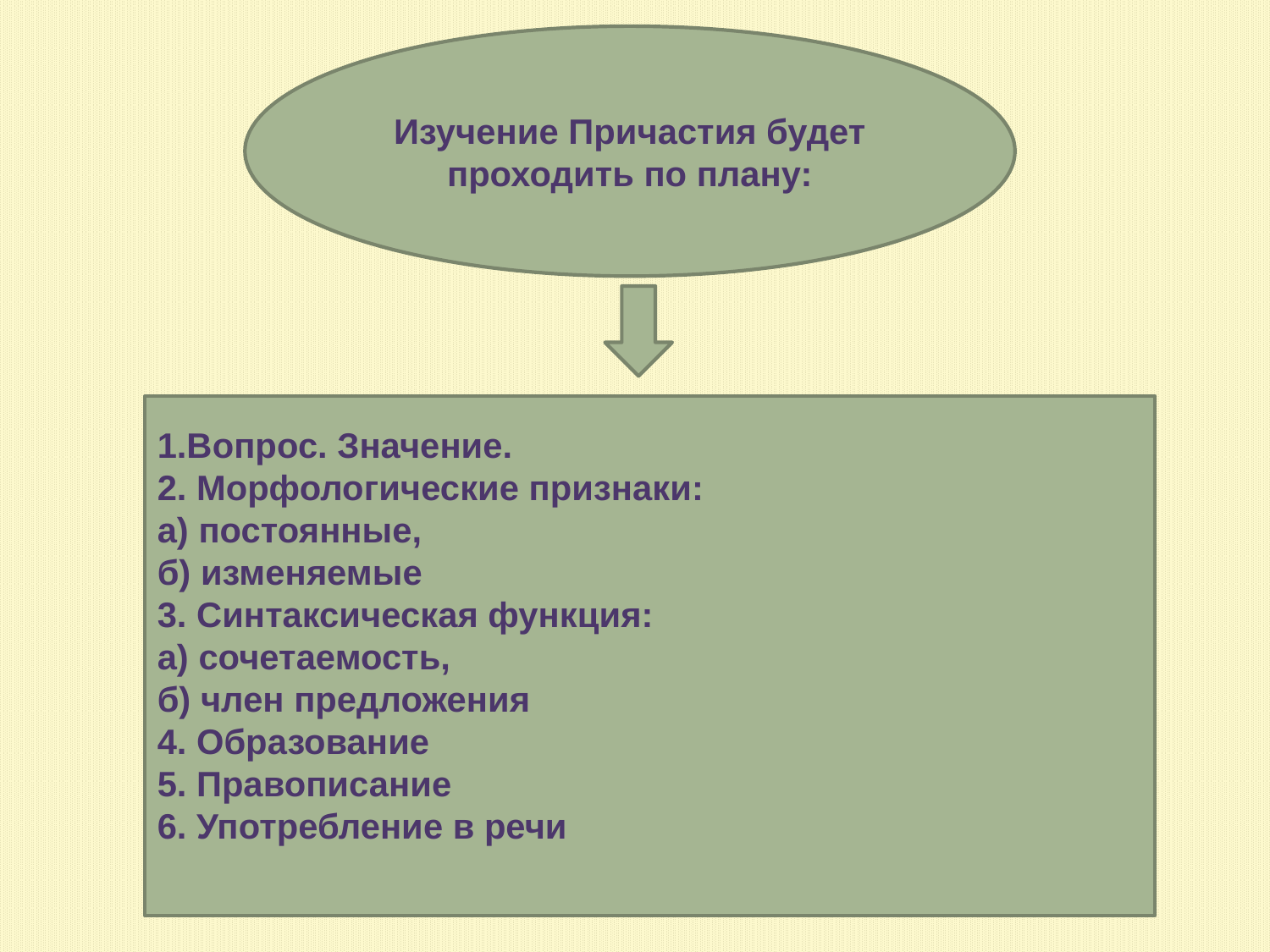

Изучение Причастия будет проходить по плану:

1.Вопрос. Значение.
2. Морфологические признаки:
а) постоянные,
б) изменяемые
3. Синтаксическая функция:
а) сочетаемость,
б) член предложения
4. Образование
5. Правописание
6. Употребление в речи